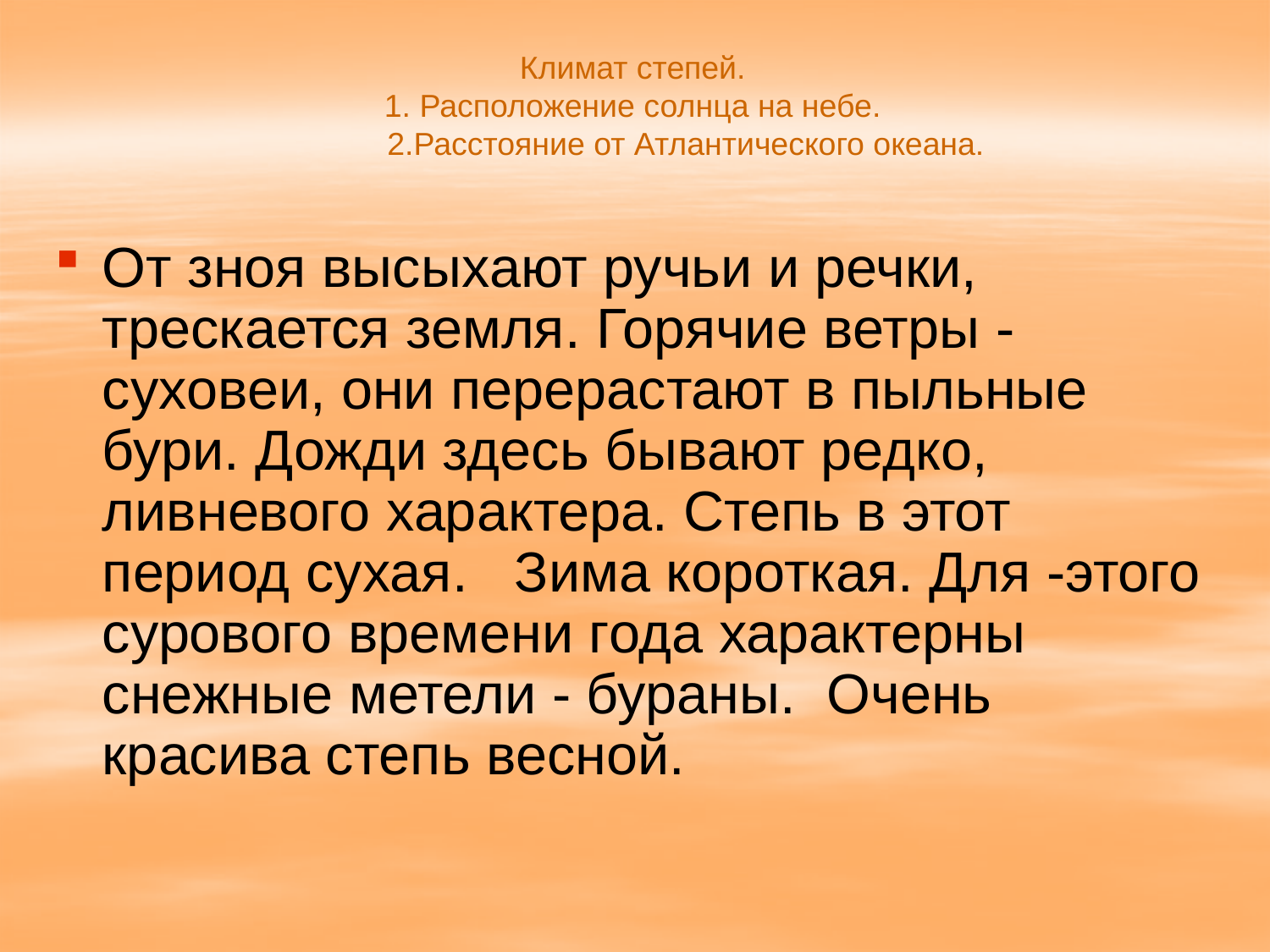

# Климат степей. 1. Расположение солнца на небе. 2.Расстояние от Атлантического океана.
От зноя высыхают ручьи и речки, трескается земля. Горячие ветры - суховеи, они перерастают в пыльные бури. Дожди здесь бывают редко, ливневого характера. Степь в этот период сухая.   Зима короткая. Для -этого сурового времени года характерны снежные метели - бураны.  Очень красива степь весной.